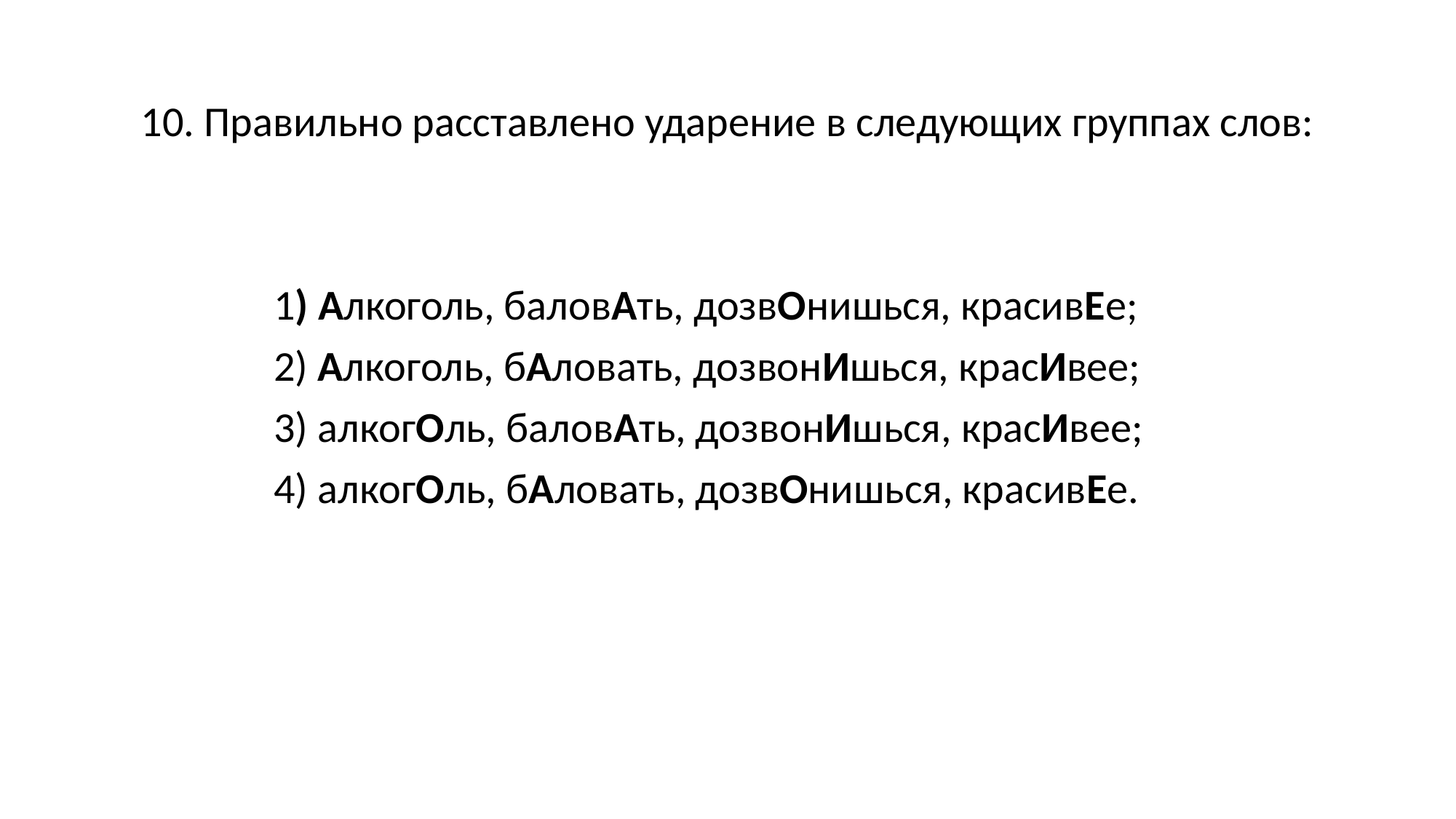

# 10. Правильно расставлено ударение в следующих группах слов:
1) Алкоголь, баловАть, дозвОнишься, красивЕе;
2) Алкоголь, бАловать, дозвонИшься, красИвее;
3) алкогОль, баловАть, дозвонИшься, красИвее;
4) алкогОль, бАловать, дозвОнишься, красивЕе.